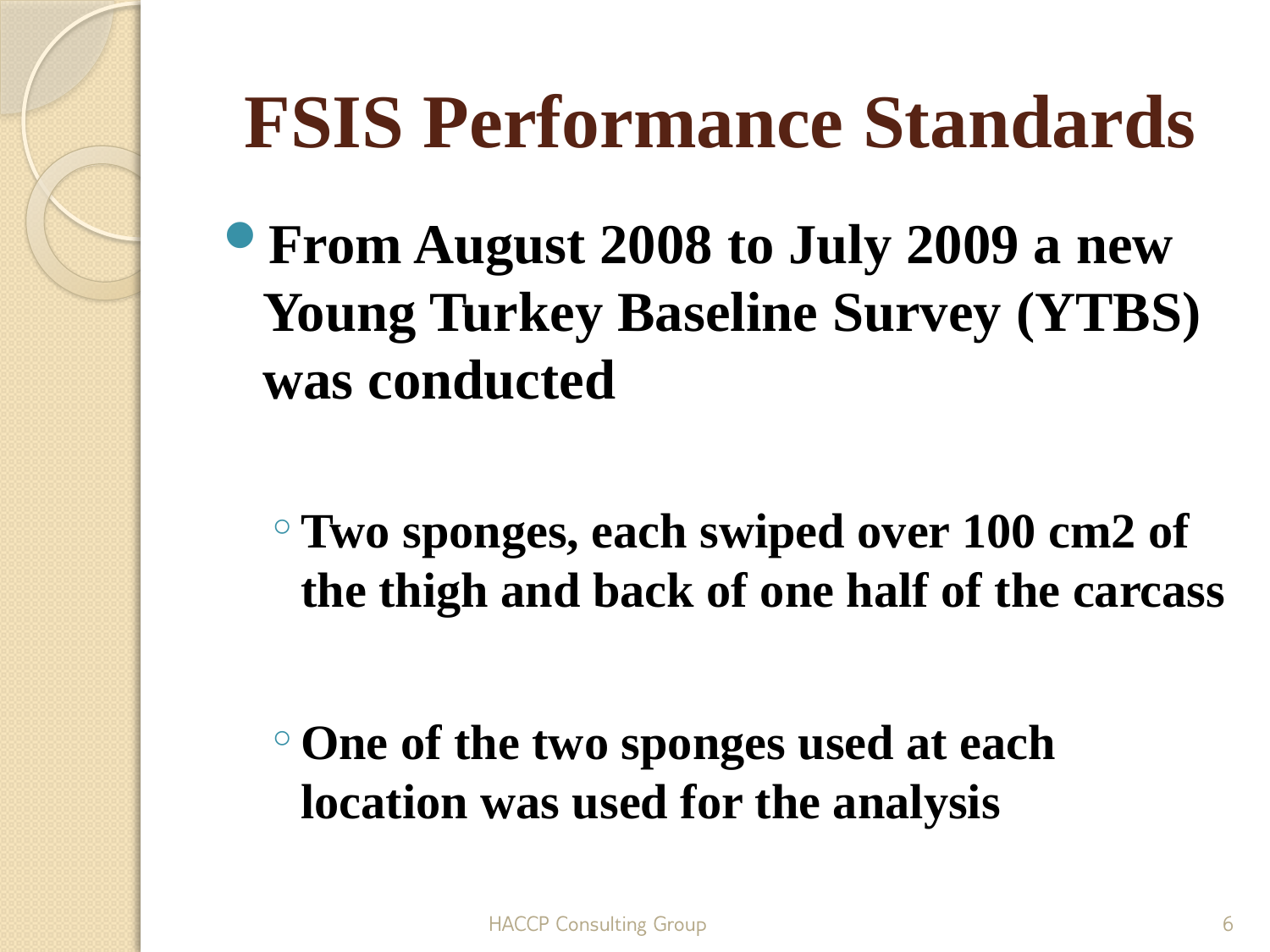

# FSIS Performance Standards
From August 2008 to July 2009 a new Young Turkey Baseline Survey (YTBS) was conducted

Two sponges, each swiped over 100 cm2 of the thigh and back of one half of the carcass

One of the two sponges used at each location was used for the analysis
HACCP Consulting Group
6